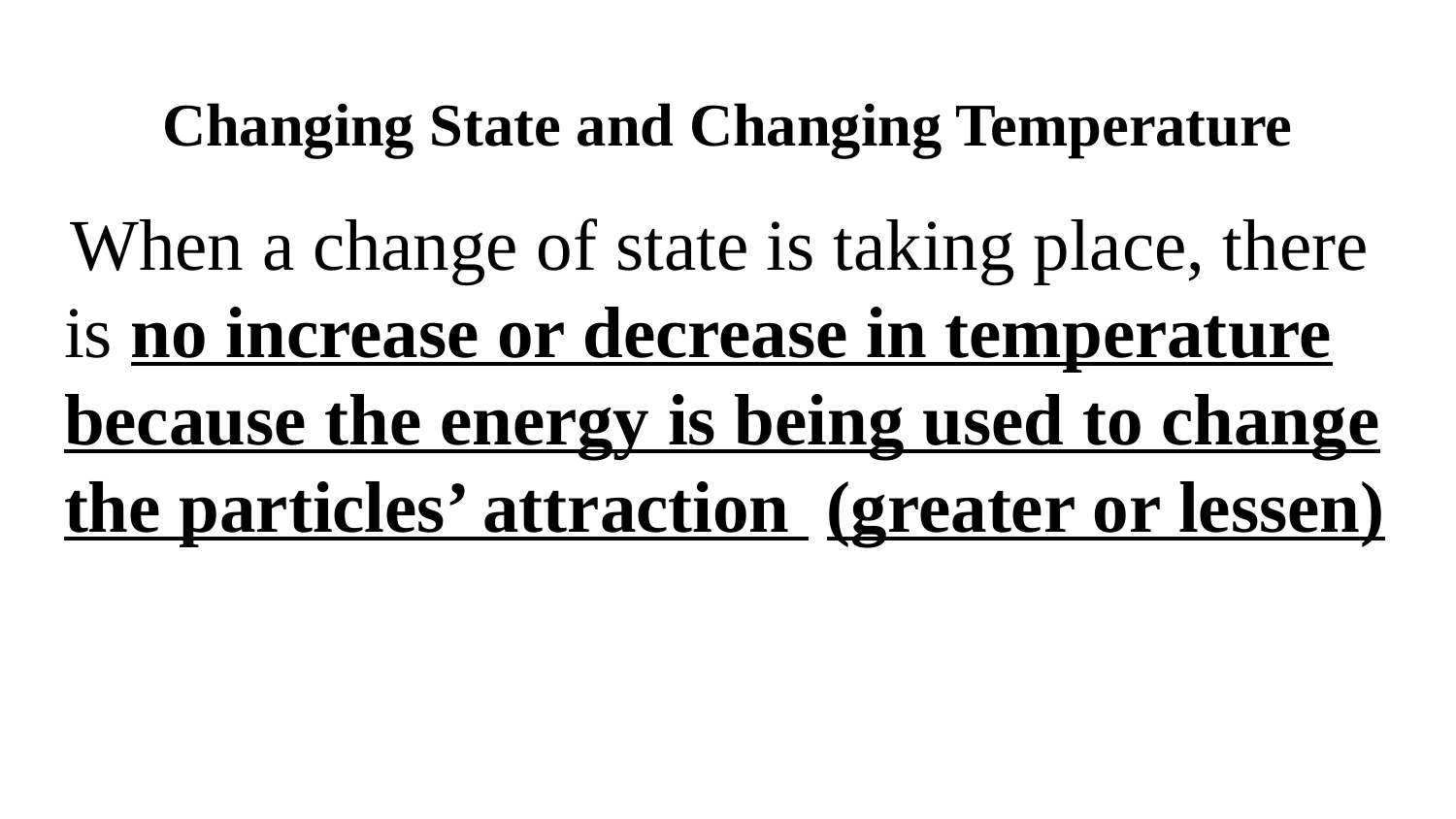

# Changing State and Changing Temperature

 When a change of state is taking place, there is no increase or decrease in temperature because the energy is being used to change the particles’ attraction  (greater or lessen)